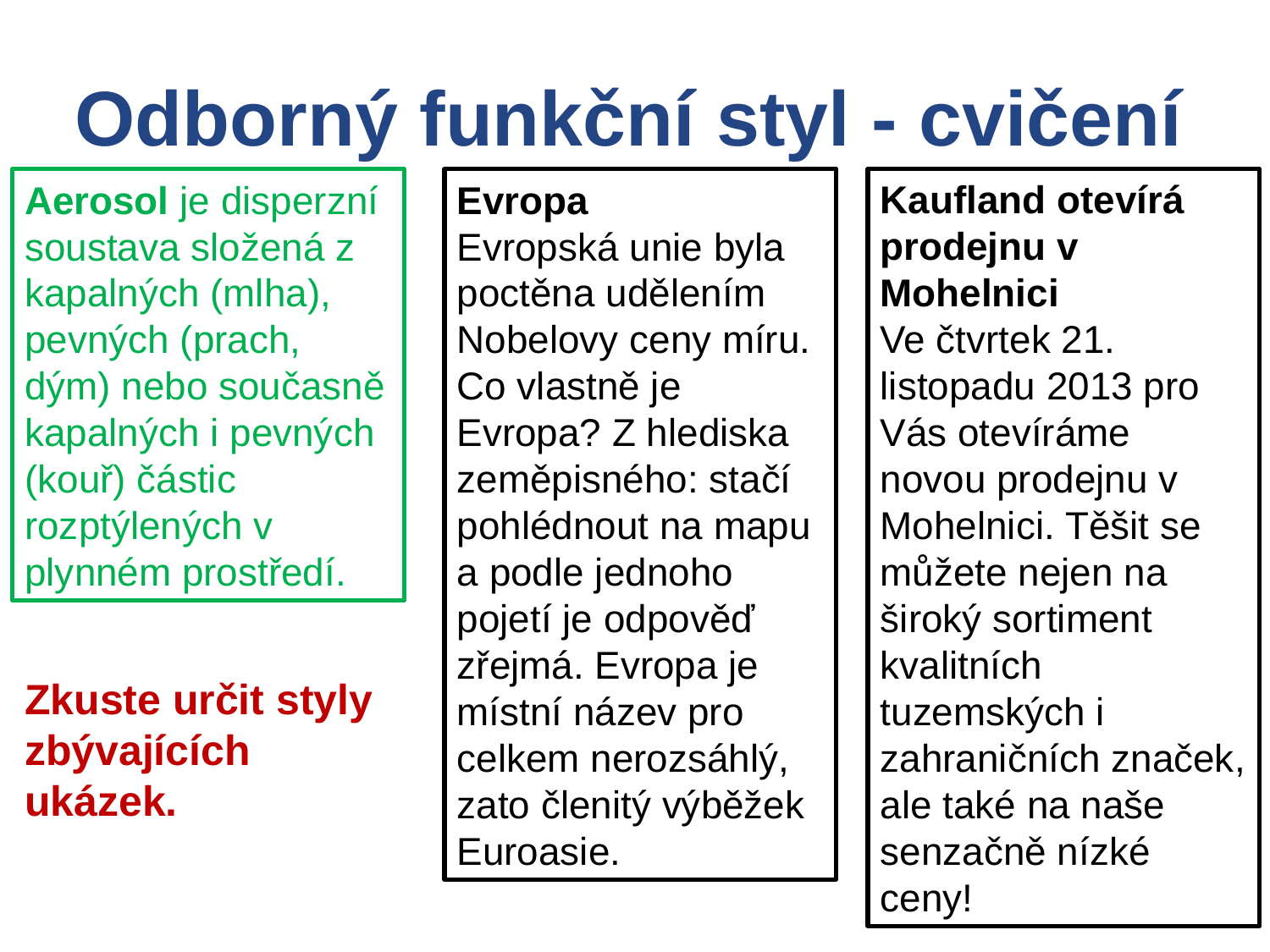

Odborný funkční styl - cvičení
Aerosol je disperzní soustava složená z kapalných (mlha), pevných (prach, dým) nebo současně kapalných i pevných (kouř) částic rozptýlených v plynném prostředí.
Evropa
Evropská unie byla poctěna udělením Nobelovy ceny míru.
Co vlastně je Evropa? Z hlediska zeměpisného: stačí pohlédnout na mapu a podle jednoho pojetí je odpověď zřejmá. Evropa je místní název pro celkem nerozsáhlý, zato členitý výběžek Euroasie.
Kaufland otevírá prodejnu v Mohelnici
Ve čtvrtek 21. listopadu 2013 pro Vás otevíráme novou prodejnu v Mohelnici. Těšit se můžete nejen na široký sortiment kvalitních tuzemských i zahraničních značek, ale také na naše senzačně nízké ceny!
Zkuste určit styly zbývajících ukázek.